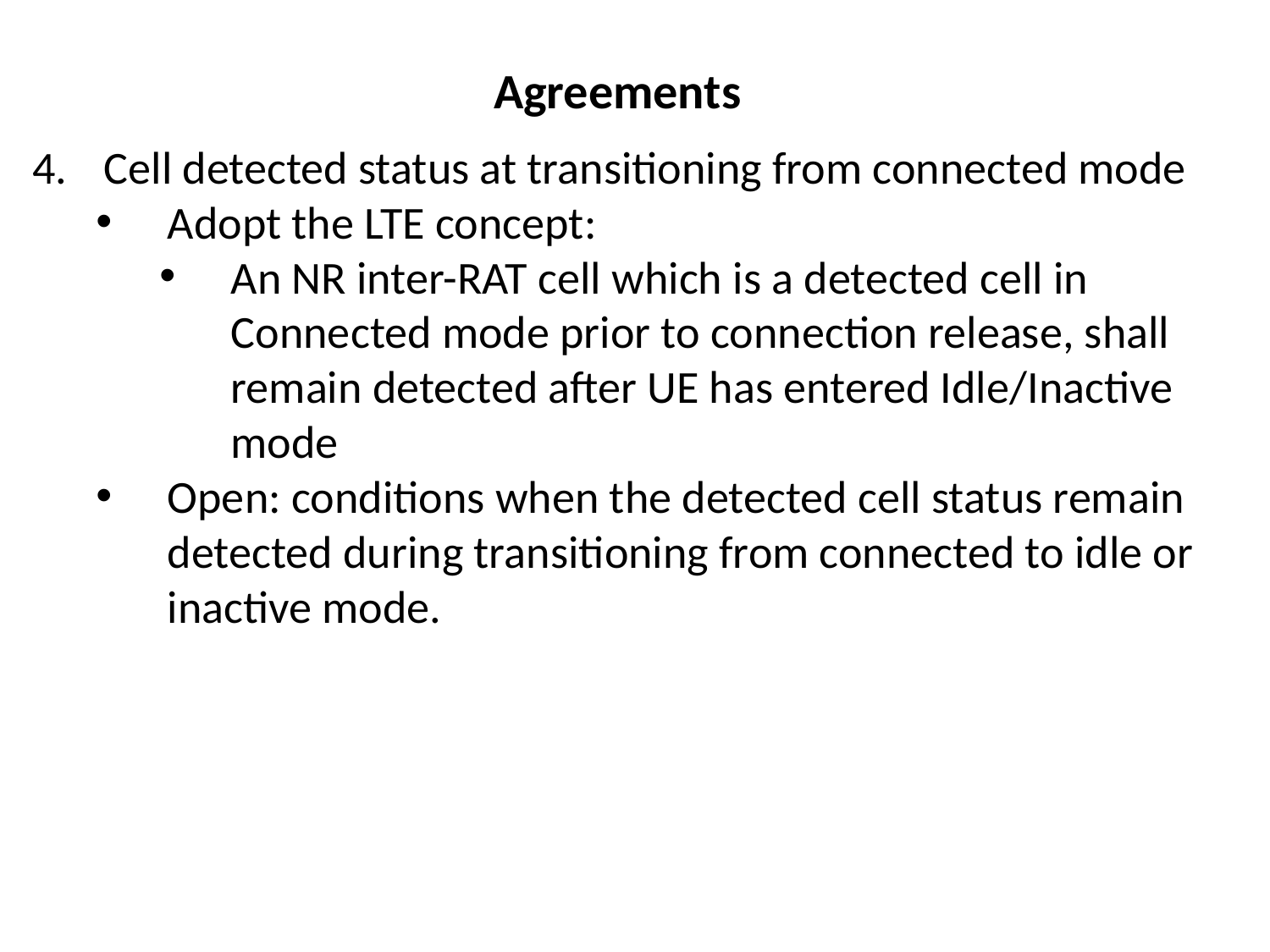

# Agreements
Cell detected status at transitioning from connected mode
Adopt the LTE concept:
An NR inter-RAT cell which is a detected cell in Connected mode prior to connection release, shall remain detected after UE has entered Idle/Inactive mode
Open: conditions when the detected cell status remain detected during transitioning from connected to idle or inactive mode.